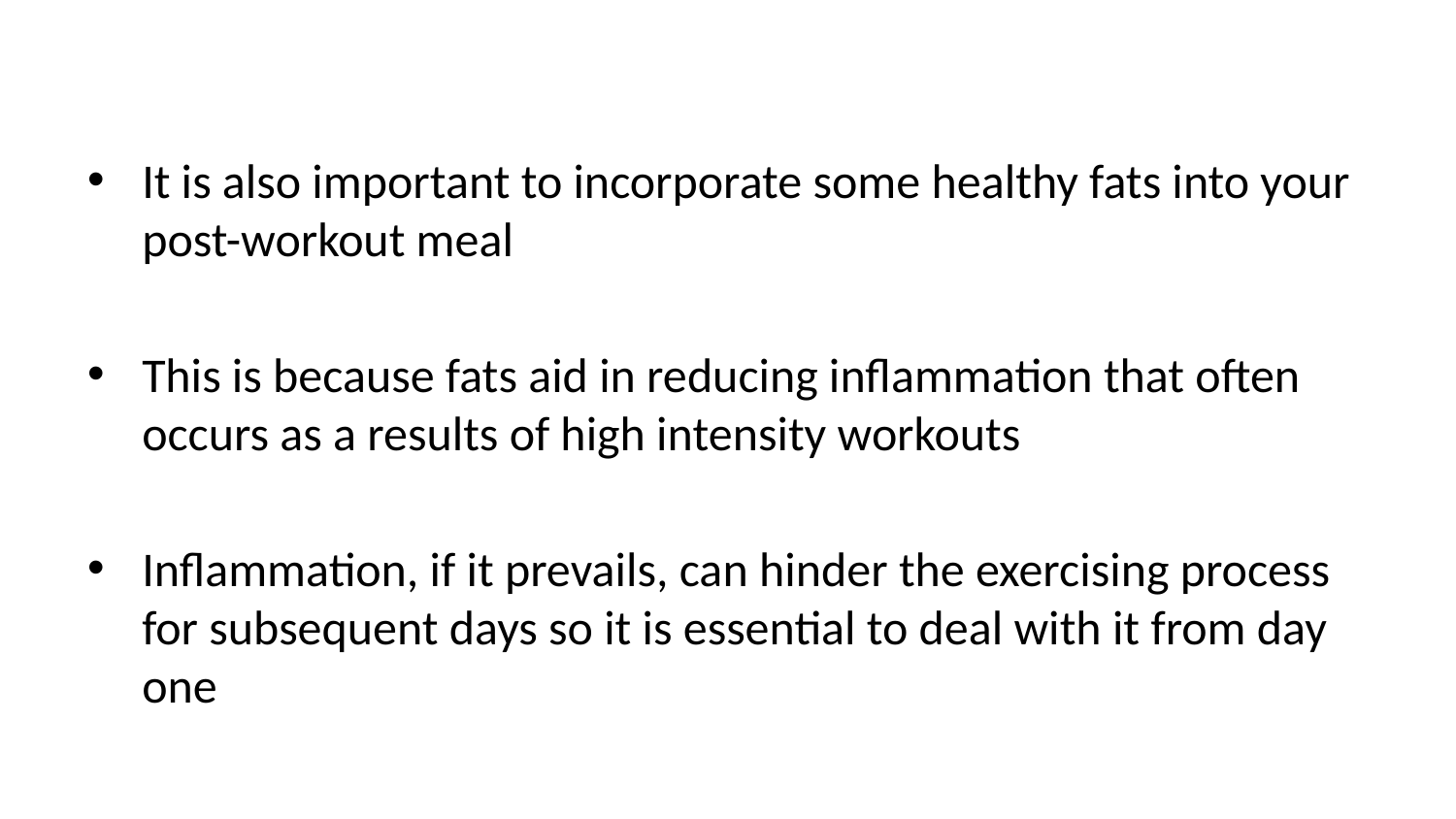

It is also important to incorporate some healthy fats into your post-workout meal

This is because fats aid in reducing inflammation that often occurs as a results of high intensity workouts

Inflammation, if it prevails, can hinder the exercising process for subsequent days so it is essential to deal with it from day one